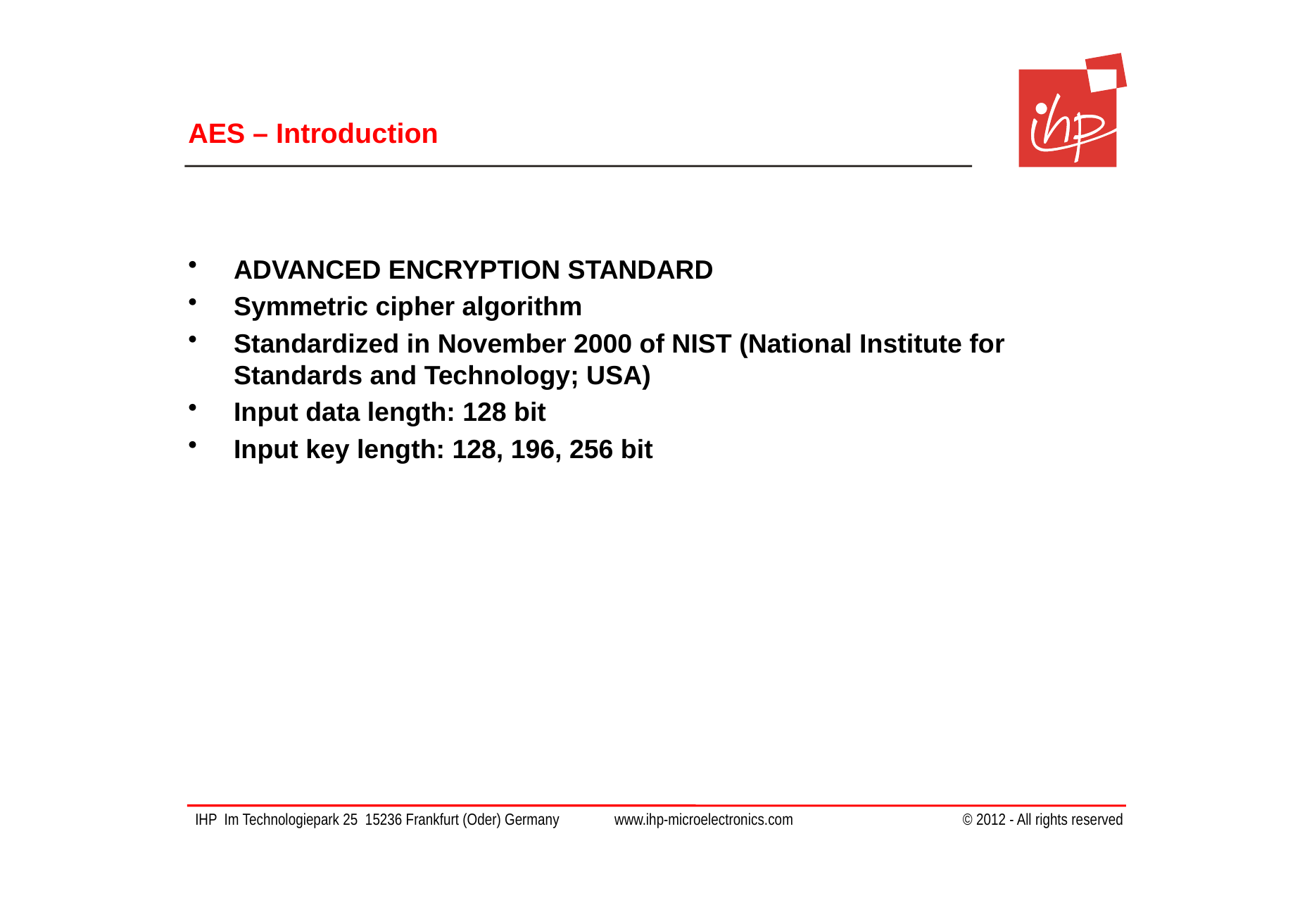

# AES – Introduction
ADVANCED ENCRYPTION STANDARD
Symmetric cipher algorithm
Standardized in November 2000 of NIST (National Institute for Standards and Technology; USA)
Input data length: 128 bit
Input key length: 128, 196, 256 bit